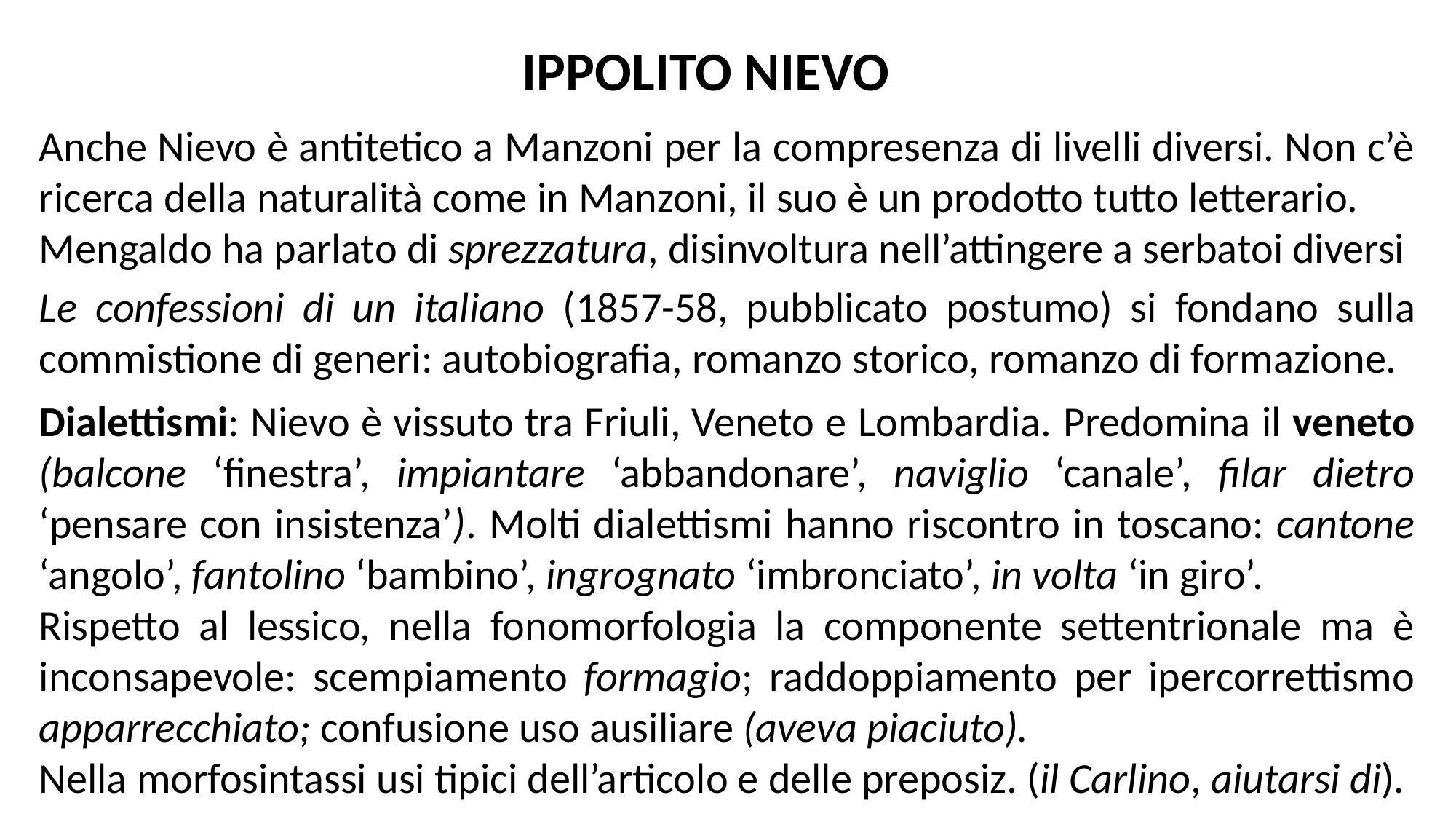

IPPOLITO NIEVO
Anche Nievo è antitetico a Manzoni per la compresenza di livelli diversi. Non c’è ricerca della naturalità come in Manzoni, il suo è un prodotto tutto letterario.
Mengaldo ha parlato di sprezzatura, disinvoltura nell’attingere a serbatoi diversi
Le confessioni di un italiano (1857-58, pubblicato postumo) si fondano sulla commistione di generi: autobiografia, romanzo storico, romanzo di formazione.
Dialettismi: Nievo è vissuto tra Friuli, Veneto e Lombardia. Predomina il veneto (balcone ‘finestra’, impiantare ‘abbandonare’, naviglio ‘canale’, filar dietro ‘pensare con insistenza’). Molti dialettismi hanno riscontro in toscano: cantone ‘angolo’, fantolino ‘bambino’, ingrognato ‘imbronciato’, in volta ‘in giro’.
Rispetto al lessico, nella fonomorfologia la componente settentrionale ma è inconsapevole: scempiamento formagio; raddoppiamento per ipercorrettismo apparrecchiato; confusione uso ausiliare (aveva piaciuto).
Nella morfosintassi usi tipici dell’articolo e delle preposiz. (il Carlino, aiutarsi di).